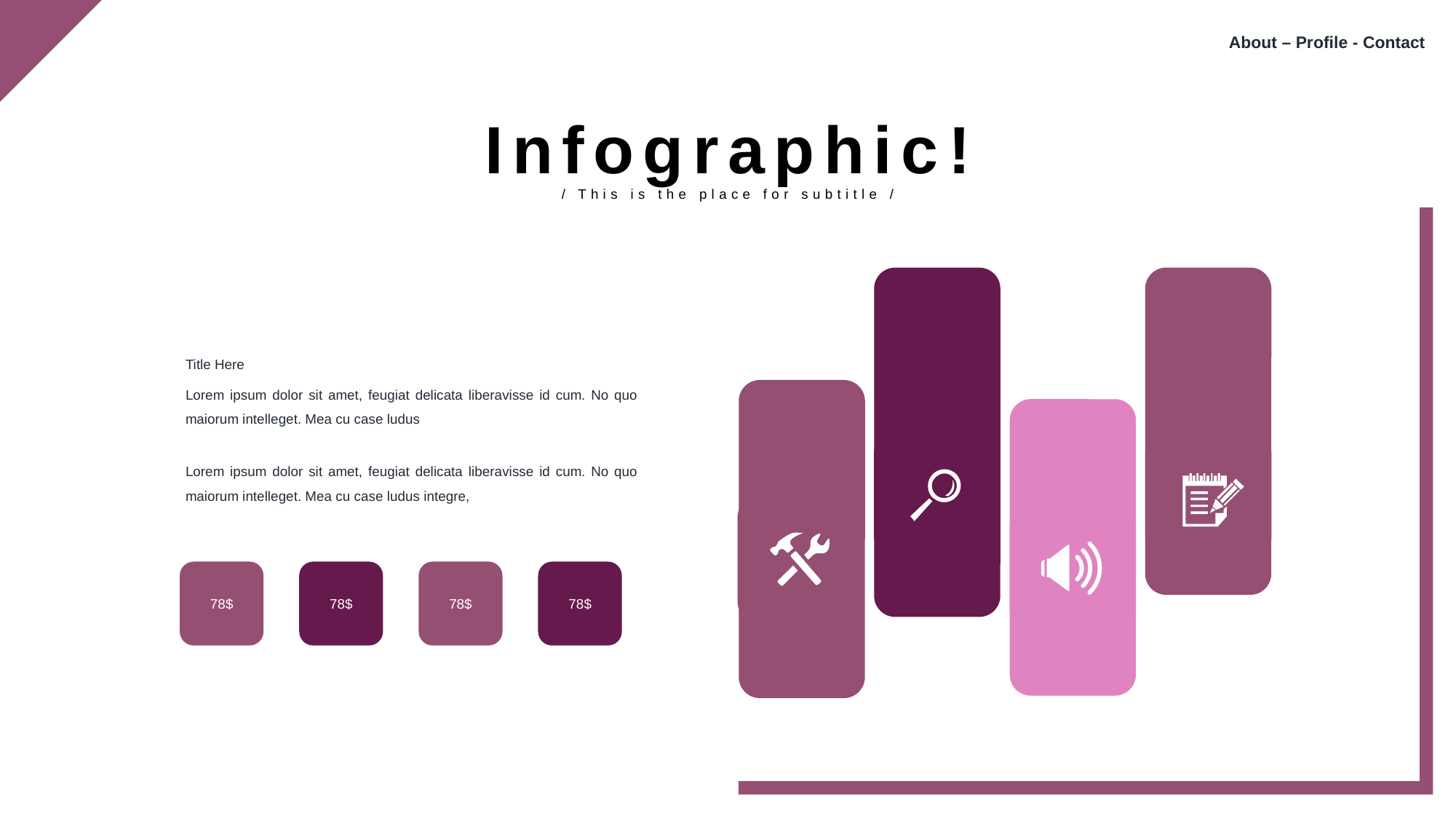

About – Profile - Contact
Infographic!
/ This is the place for subtitle /

Title Here
Lorem ipsum dolor sit amet, feugiat delicata liberavisse id cum. No quo maiorum intelleget. Mea cu case ludus

Lorem ipsum dolor sit amet, feugiat delicata liberavisse id cum. No quo maiorum intelleget. Mea cu case ludus integre,

78$
78$
78$
78$